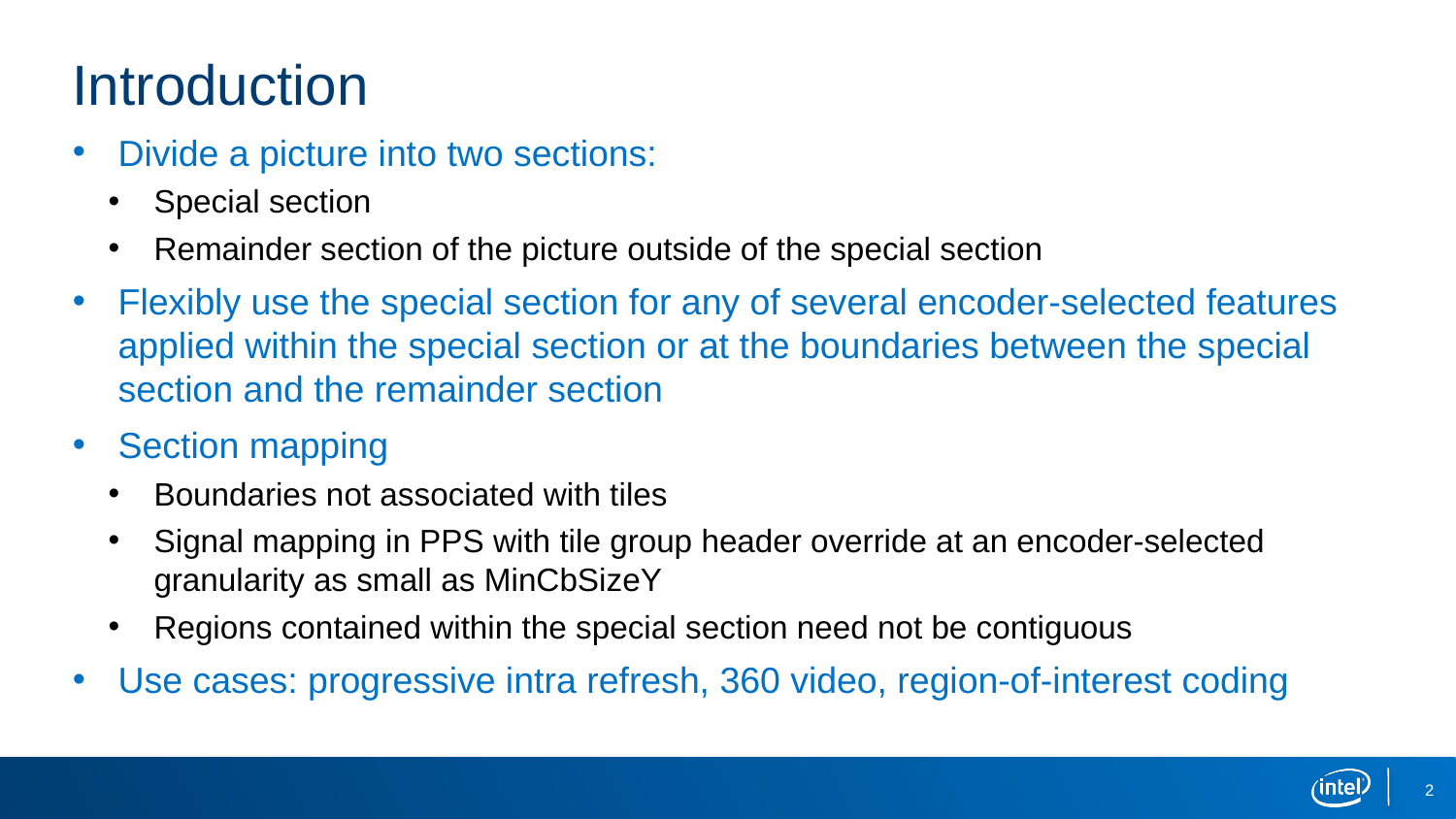

# Introduction
Divide a picture into two sections:
Special section
Remainder section of the picture outside of the special section
Flexibly use the special section for any of several encoder-selected features applied within the special section or at the boundaries between the special section and the remainder section
Section mapping
Boundaries not associated with tiles
Signal mapping in PPS with tile group header override at an encoder-selected granularity as small as MinCbSizeY
Regions contained within the special section need not be contiguous
Use cases: progressive intra refresh, 360 video, region-of-interest coding
2